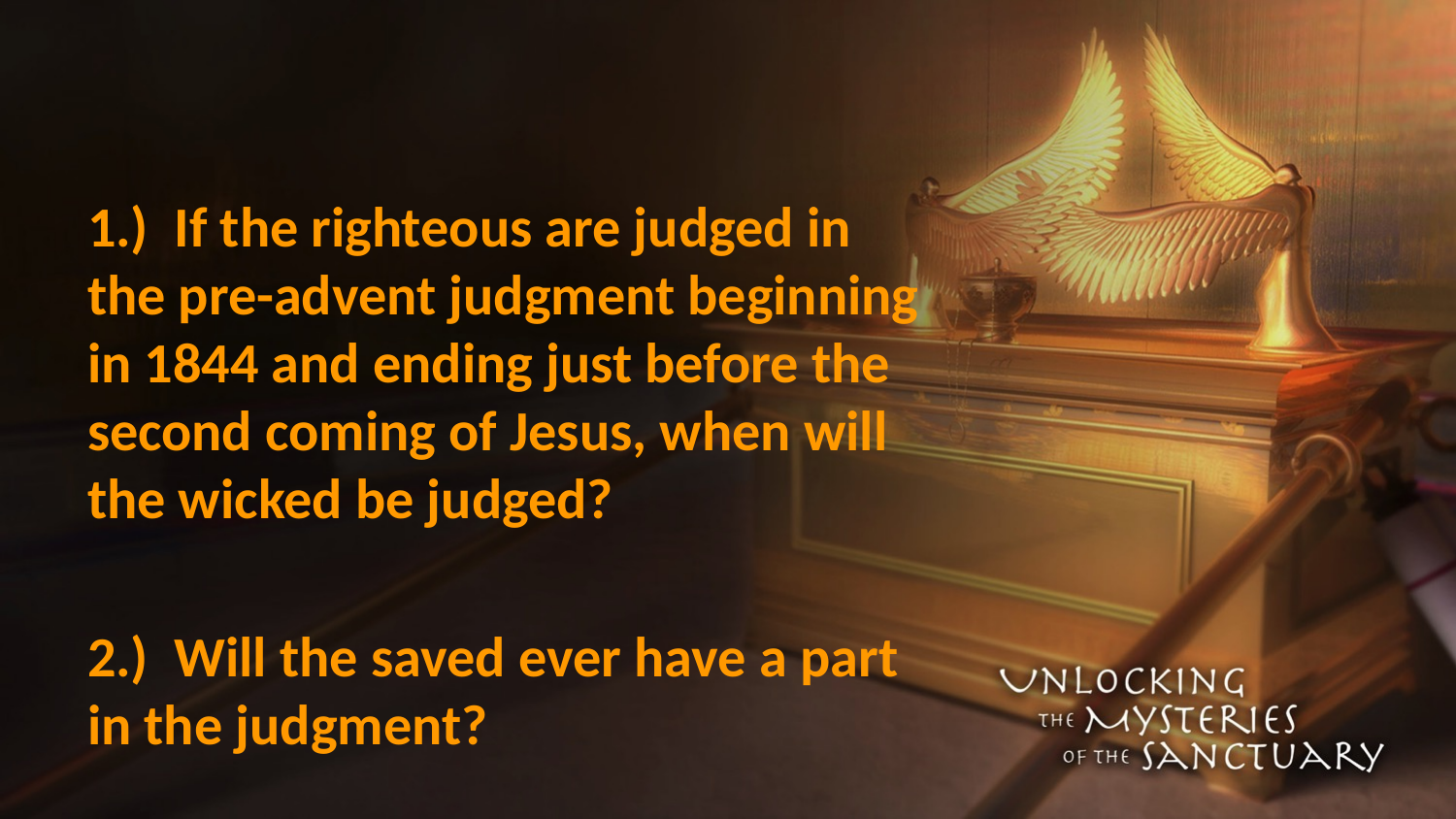

#

1.)  If the righteous are judged in the pre-advent judgment beginning in 1844 and ending just before the second coming of Jesus, when will the wicked be judged?

2.)  Will the saved ever have a part in the judgment?